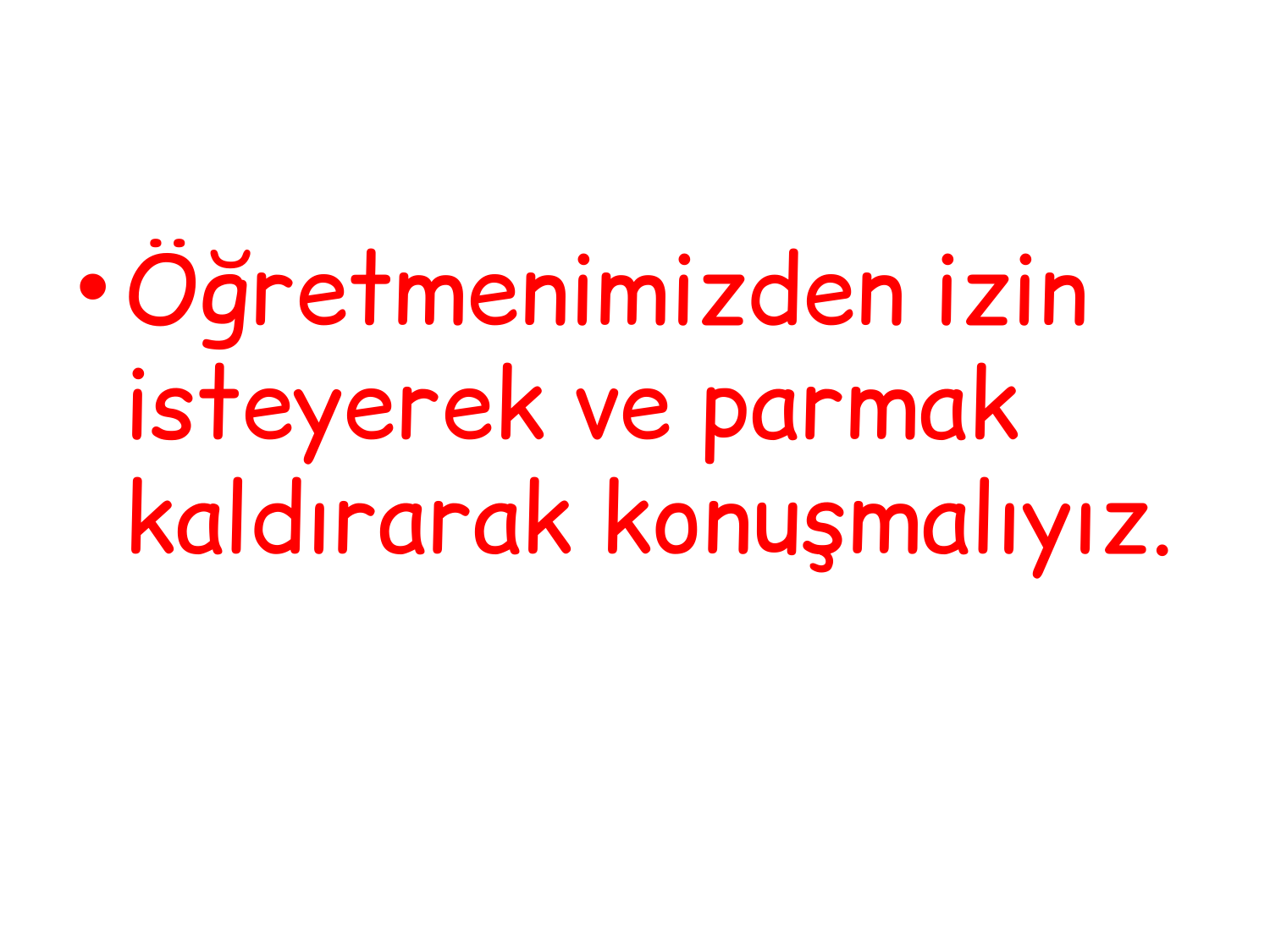

Öğretmenimizden izin isteyerek ve parmak kaldırarak konuşmalıyız.